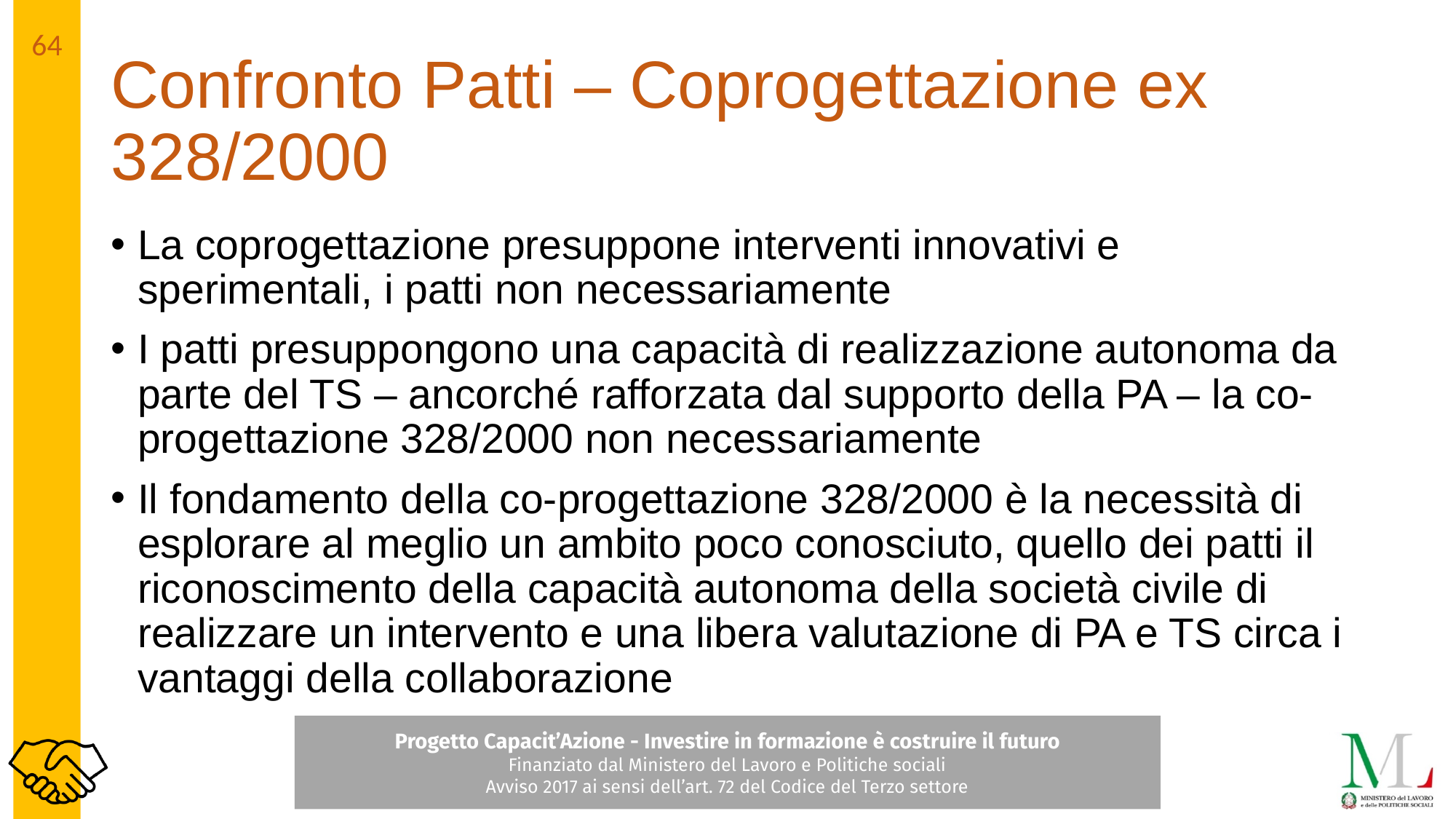

# Confronto Patti – Coprogettazione ex 328/2000
La coprogettazione presuppone interventi innovativi e sperimentali, i patti non necessariamente
I patti presuppongono una capacità di realizzazione autonoma da parte del TS – ancorché rafforzata dal supporto della PA – la co-progettazione 328/2000 non necessariamente
Il fondamento della co-progettazione 328/2000 è la necessità di esplorare al meglio un ambito poco conosciuto, quello dei patti il riconoscimento della capacità autonoma della società civile di realizzare un intervento e una libera valutazione di PA e TS circa i vantaggi della collaborazione
64